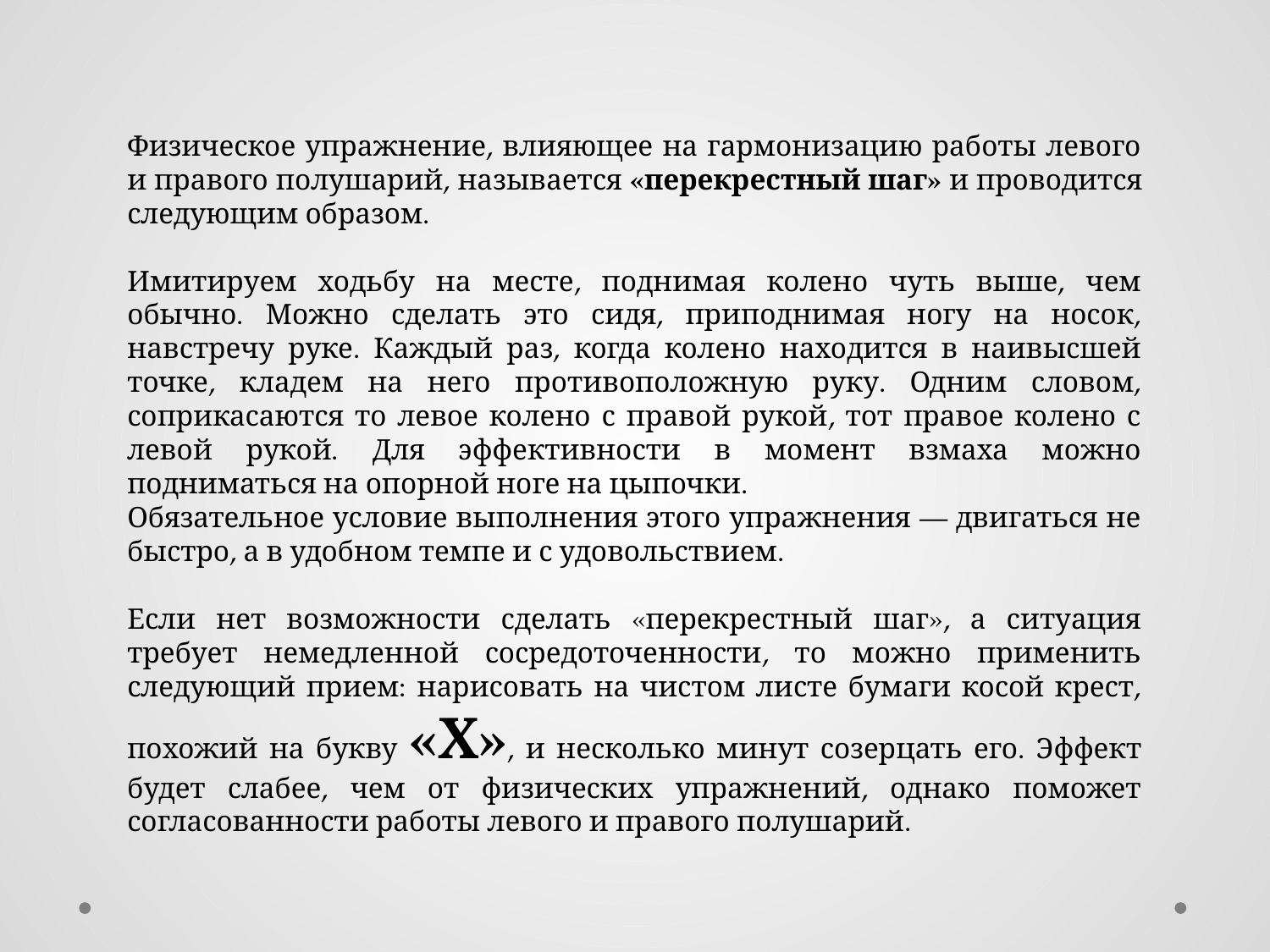

Физическое упражнение, влияющее на гармонизацию работы левого и правого полушарий, называется «перекрестный шаг» и проводится следующим образом.

Имитируем ходьбу на месте, поднимая колено чуть выше, чем обычно. Можно сделать это сидя, приподнимая ногу на носок, навстречу руке. Каждый раз, когда колено находится в наивысшей точке, кладем на него противоположную руку. Одним словом, соприкасаются то левое колено с правой рукой, тот правое колено с левой рукой. Для эффективности в момент взмаха можно подниматься на опорной ноге на цыпочки.
Обязательное условие выполнения этого упражнения — двигаться не быстро, а в удобном темпе и с удовольствием.

Если нет возможности сделать «перекрестный шаг», а ситуация требует немедленной сосредоточенности, то можно применить следующий прием: нарисовать на чистом листе бумаги косой крест, похожий на букву «Х», и несколько минут созерцать его. Эффект будет слабее, чем от физических упражнений, однако поможет согласованности работы левого и правого полушарий.